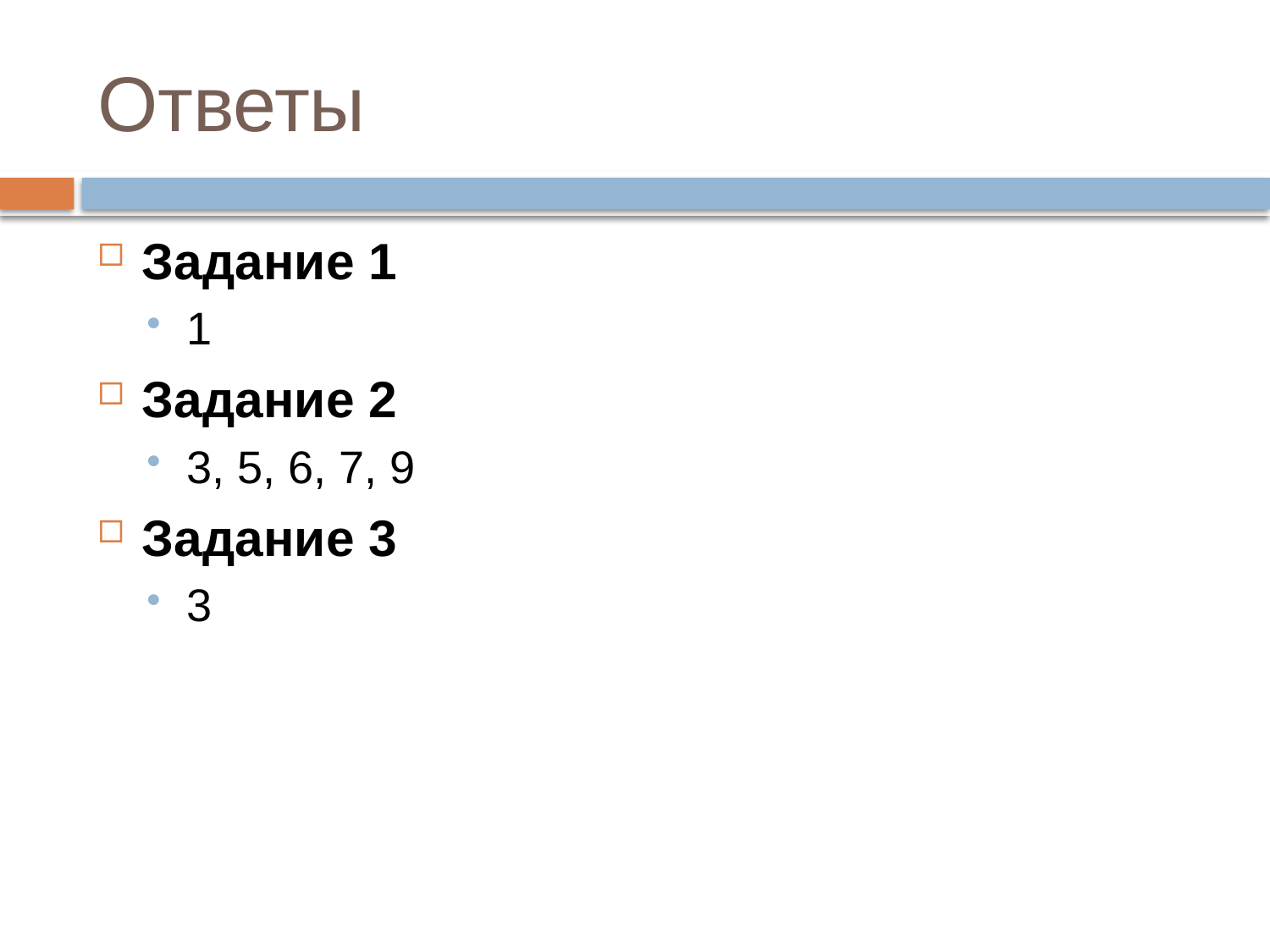

# Ответы
Задание 1
1
Задание 2
3, 5, 6, 7, 9
Задание 3
3